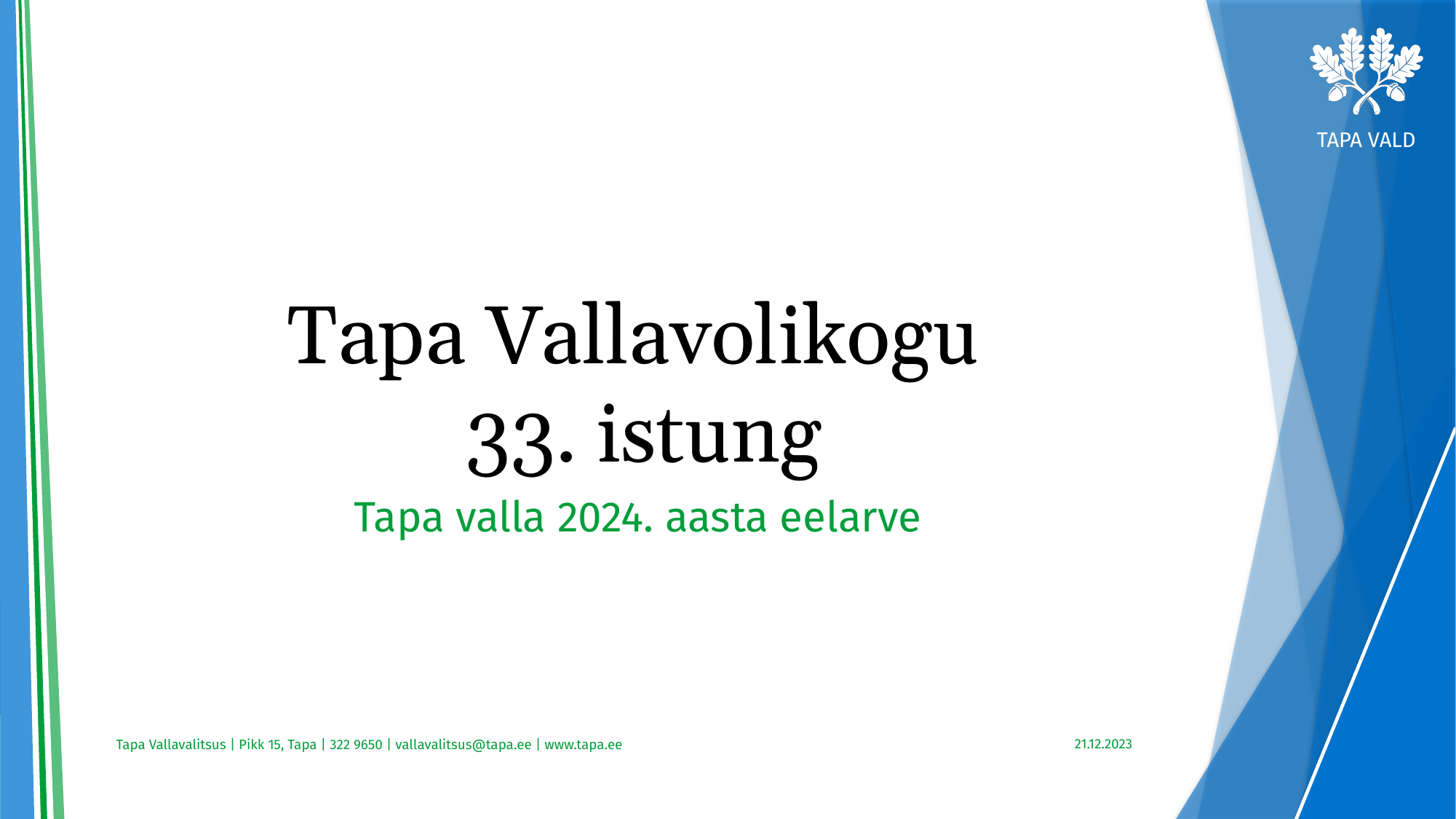

# Tapa Vallavolikogu 33. istung
Tapa valla 2024. aasta eelarve

21.12.2023
Tapa Vallavalitsus | Pikk 15, Tapa | 322 9650 | vallavalitsus@tapa.ee | www.tapa.ee